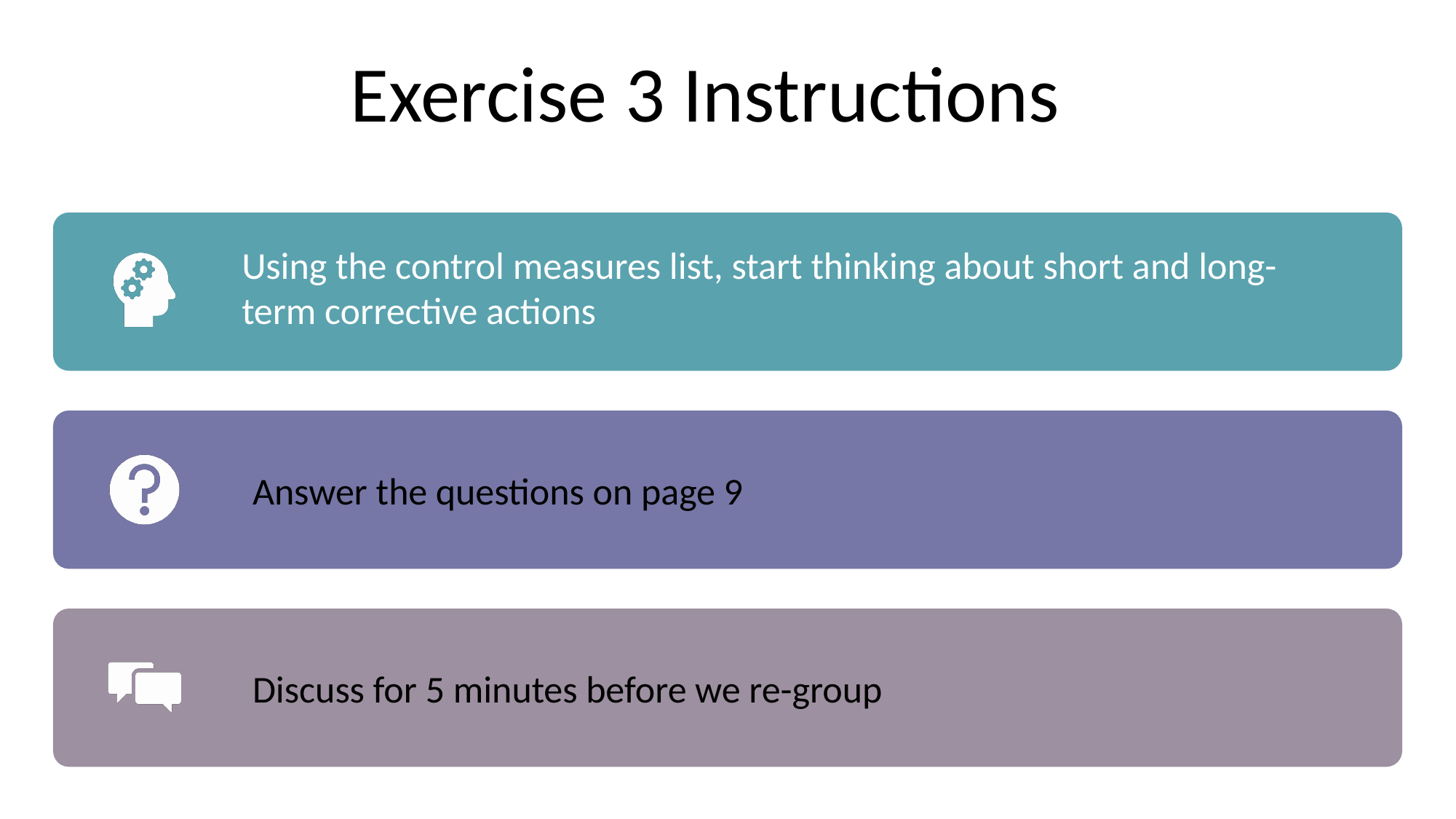

# Exercise 3 Instructions

Answer the questions on page 9
Discuss for 5 minutes before we re-group
Using the control measures list, start thinking about short and long- term corrective actions